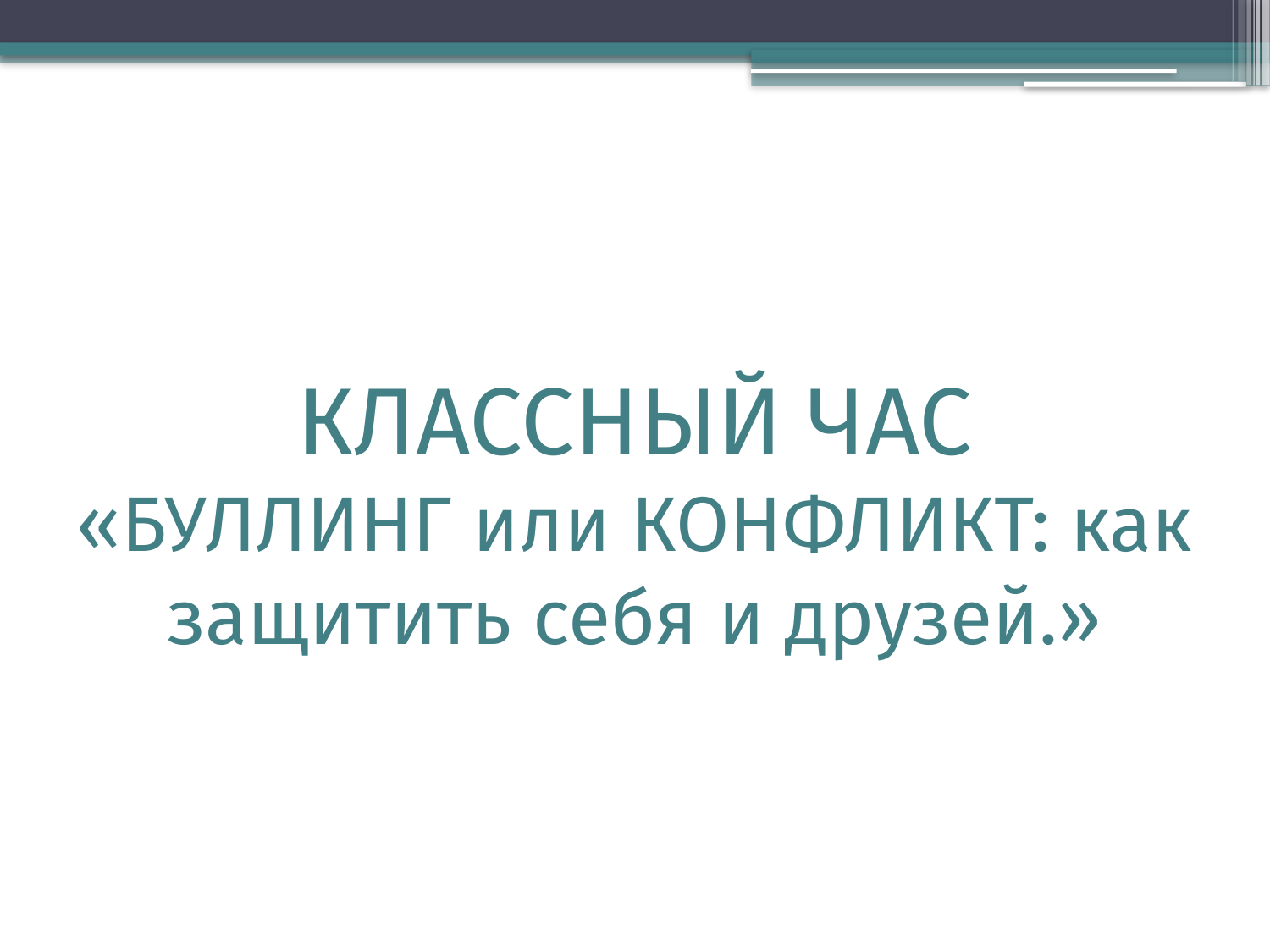

# КЛАССНЫЙ ЧАС «БУЛЛИНГ или КОНФЛИКТ: как защитить себя и друзей.»